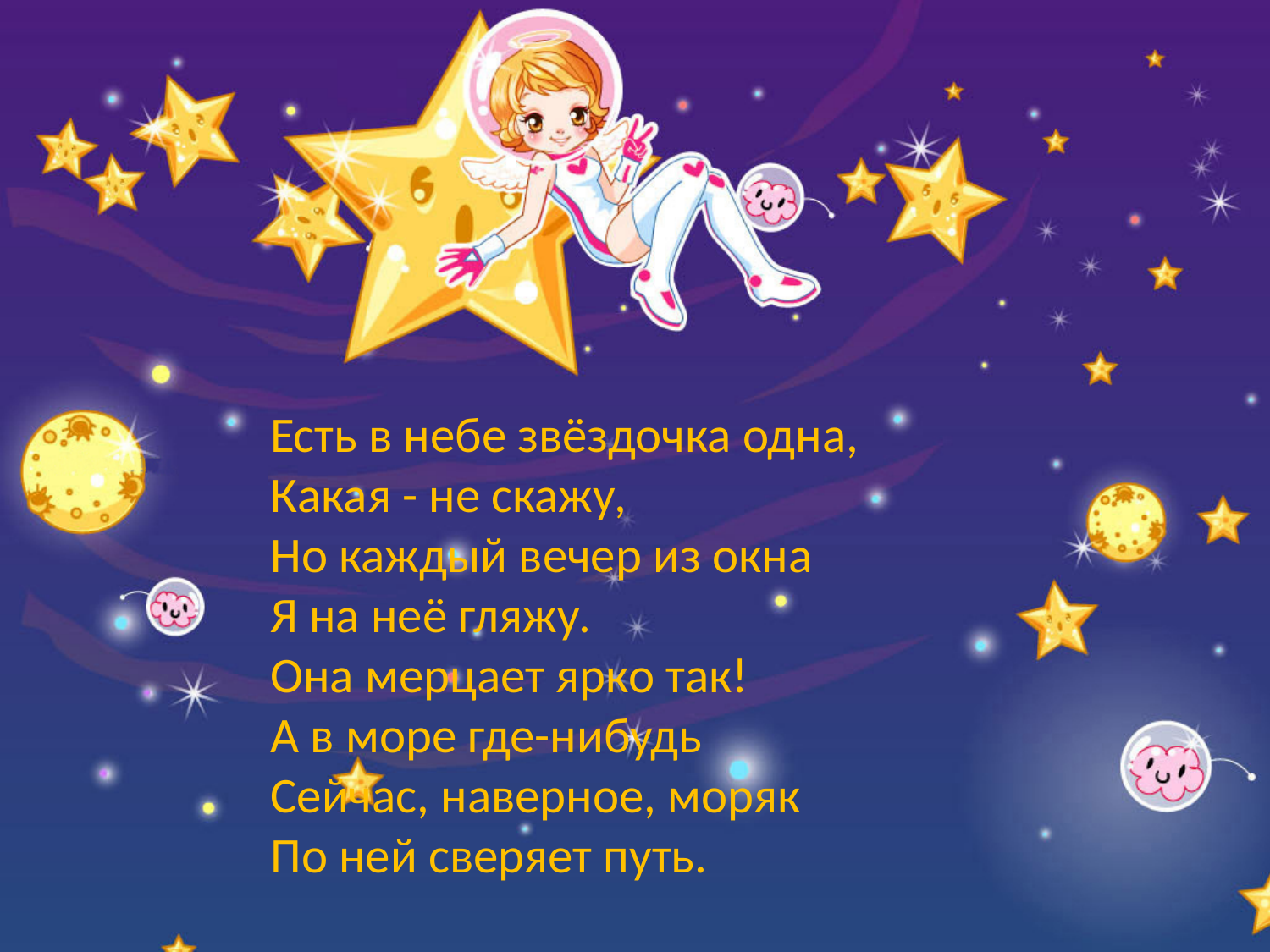

#
     Есть в небе звёздочка одна,
 Какая - не скажу,
 Но каждый вечер из окна
 Я на неё гляжу.
 Она мерцает ярко так!
 А в море где-нибудь
 Сейчас, наверное, моряк
 По ней сверяет путь.